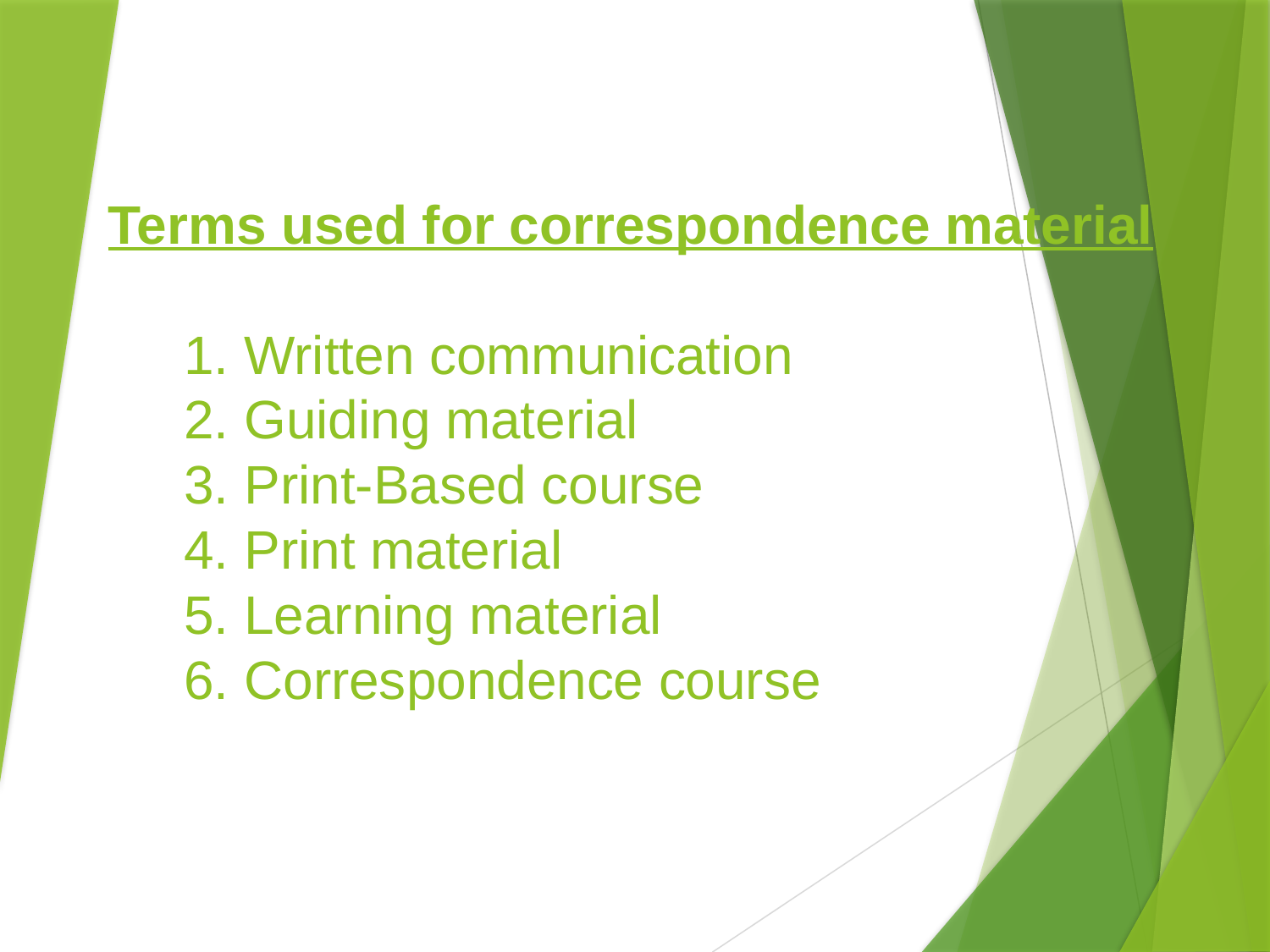

# Terms used for correspondence material 1. Written communication 2. Guiding material 3. Print-Based course 4. Print material 5. Learning material 6. Correspondence course